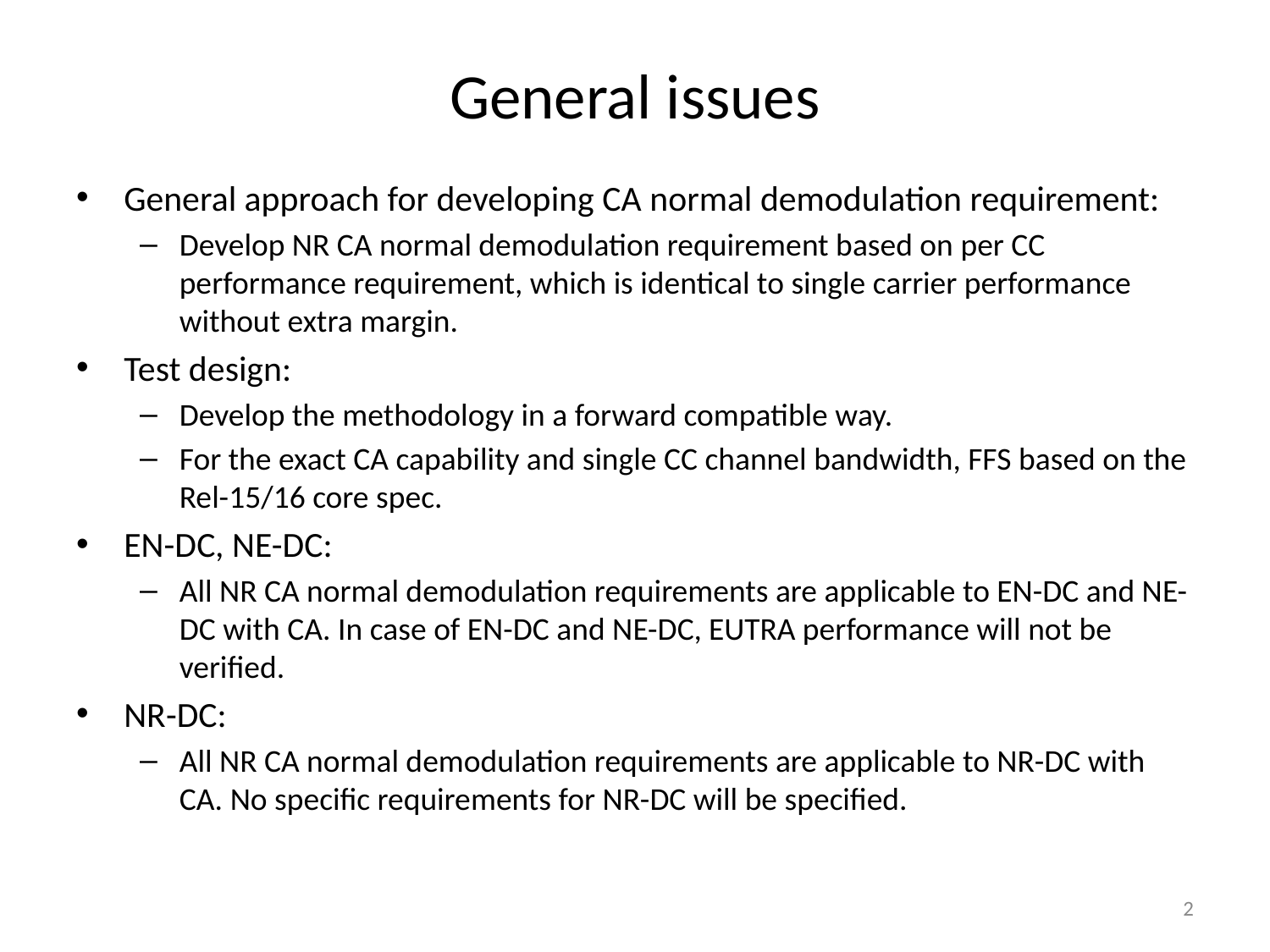

# General issues
General approach for developing CA normal demodulation requirement:
Develop NR CA normal demodulation requirement based on per CC performance requirement, which is identical to single carrier performance without extra margin.
Test design:
Develop the methodology in a forward compatible way.
For the exact CA capability and single CC channel bandwidth, FFS based on the Rel-15/16 core spec.
EN-DC, NE-DC:
All NR CA normal demodulation requirements are applicable to EN-DC and NE-DC with CA. In case of EN-DC and NE-DC, EUTRA performance will not be verified.
NR-DC:
All NR CA normal demodulation requirements are applicable to NR-DC with CA. No specific requirements for NR-DC will be specified.
2